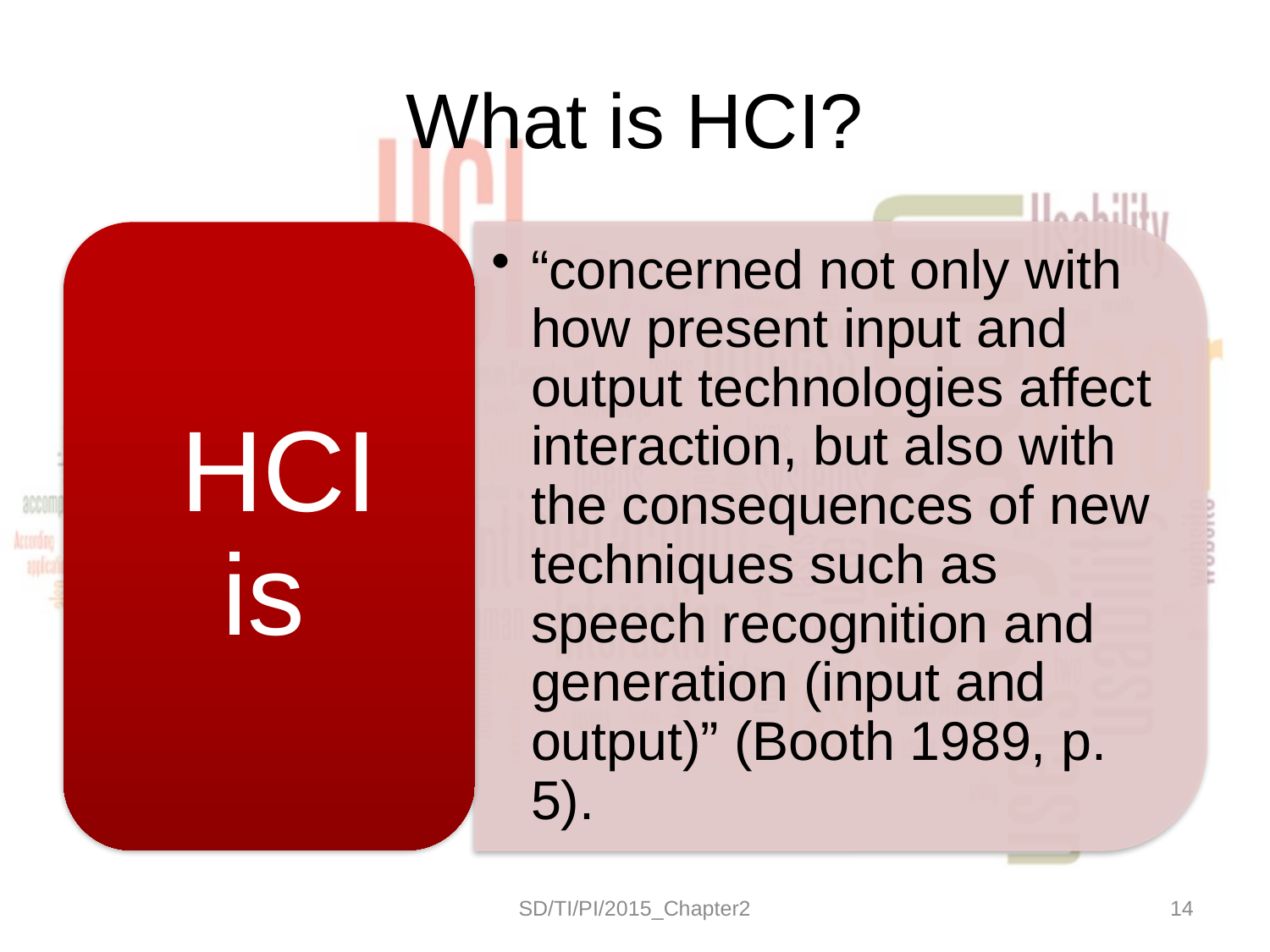

# What is HCI?
“concerned not only with how present input and output technologies affect interaction, but also with the consequences of new techniques such as speech recognition and generation (input and output)” (Booth 1989, p. 5).
HCI is
SD/TI/PI/2015_Chapter2
14